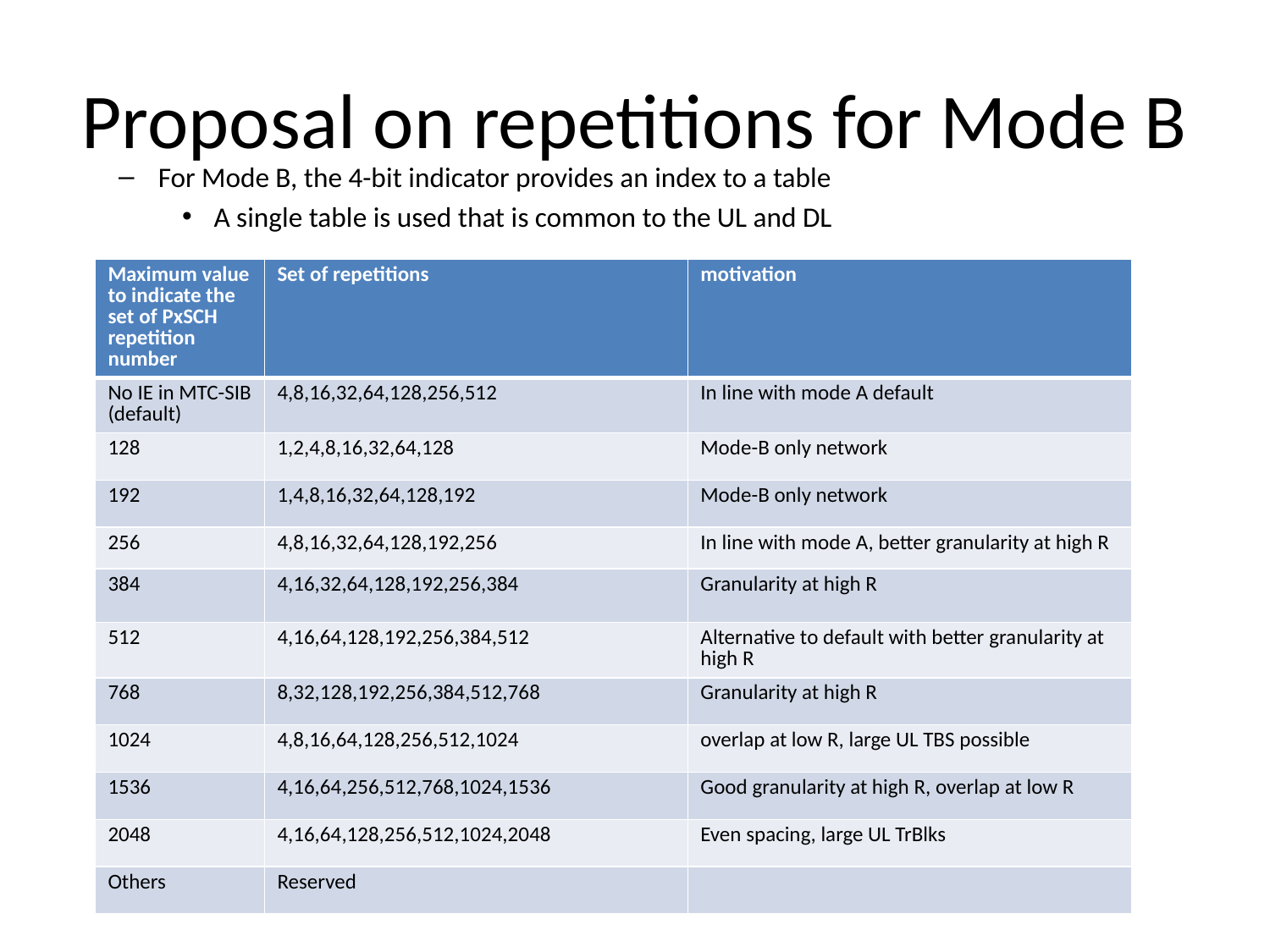

# Proposal on repetitions for Mode B
For Mode B, the 4-bit indicator provides an index to a table
A single table is used that is common to the UL and DL

| Maximum value to indicate the set of PxSCH repetition number | Set of repetitions | motivation |
| --- | --- | --- |
| No IE in MTC-SIB (default) | 4,8,16,32,64,128,256,512 | In line with mode A default |
| 128 | 1,2,4,8,16,32,64,128 | Mode-B only network |
| 192 | 1,4,8,16,32,64,128,192 | Mode-B only network |
| 256 | 4,8,16,32,64,128,192,256 | In line with mode A, better granularity at high R |
| 384 | 4,16,32,64,128,192,256,384 | Granularity at high R |
| 512 | 4,16,64,128,192,256,384,512 | Alternative to default with better granularity at high R |
| 768 | 8,32,128,192,256,384,512,768 | Granularity at high R |
| 1024 | 4,8,16,64,128,256,512,1024 | overlap at low R, large UL TBS possible |
| 1536 | 4,16,64,256,512,768,1024,1536 | Good granularity at high R, overlap at low R |
| 2048 | 4,16,64,128,256,512,1024,2048 | Even spacing, large UL TrBlks |
| Others | Reserved |  |